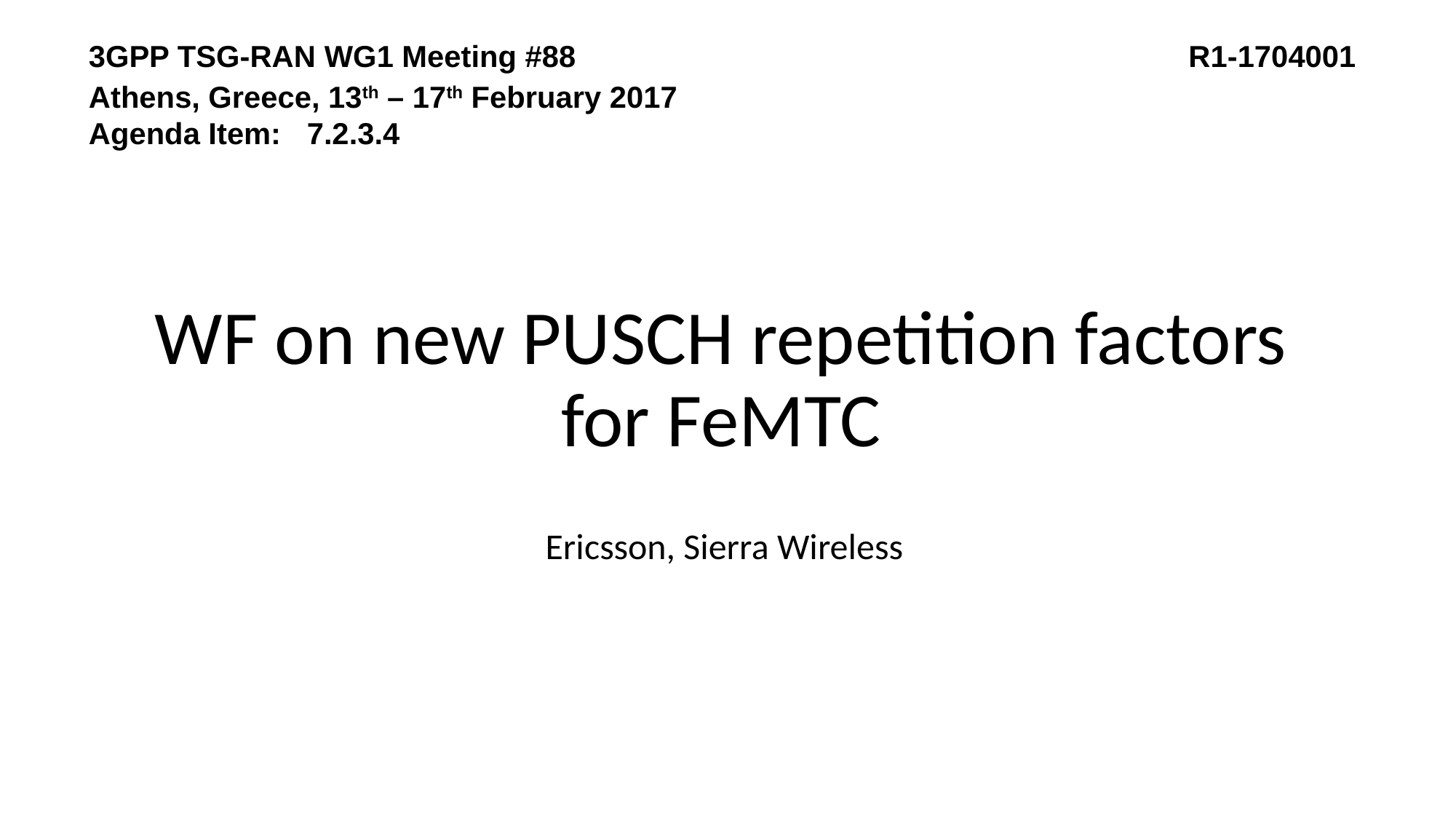

3GPP TSG-RAN WG1 Meeting #88						 R1-1704001
Athens, Greece, 13th – 17th February 2017
Agenda Item:	7.2.3.4
# WF on new PUSCH repetition factors for FeMTC
Ericsson, Sierra Wireless